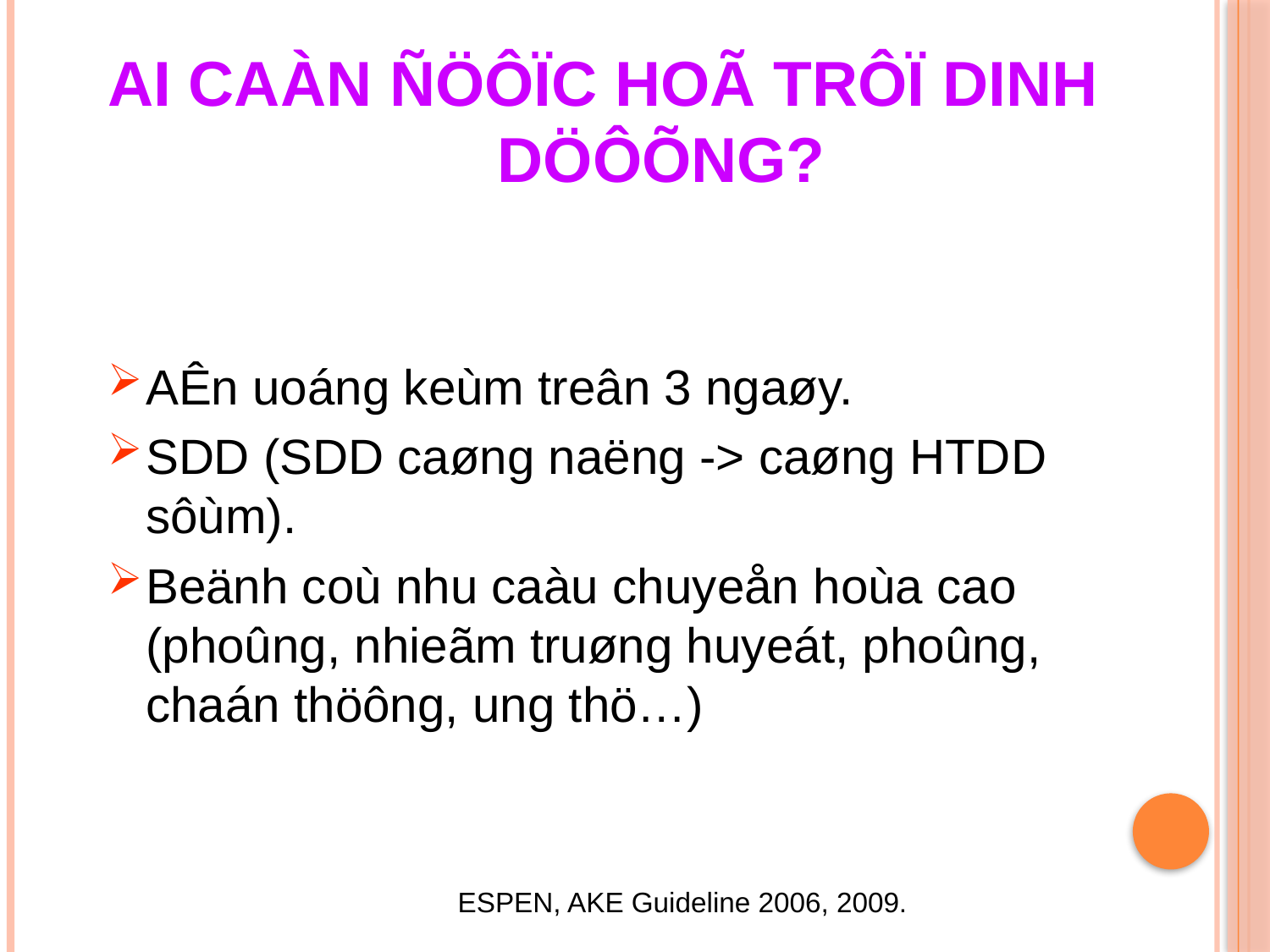

# Ai caàn ñöôïc hoã trôï dinh döôõng?
AÊn uoáng keùm treân 3 ngaøy.
SDD (SDD caøng naëng -> caøng HTDD sôùm).
Beänh coù nhu caàu chuyeån hoùa cao (phoûng, nhieãm truøng huyeát, phoûng, chaán thöông, ung thö…)
ESPEN, AKE Guideline 2006, 2009.